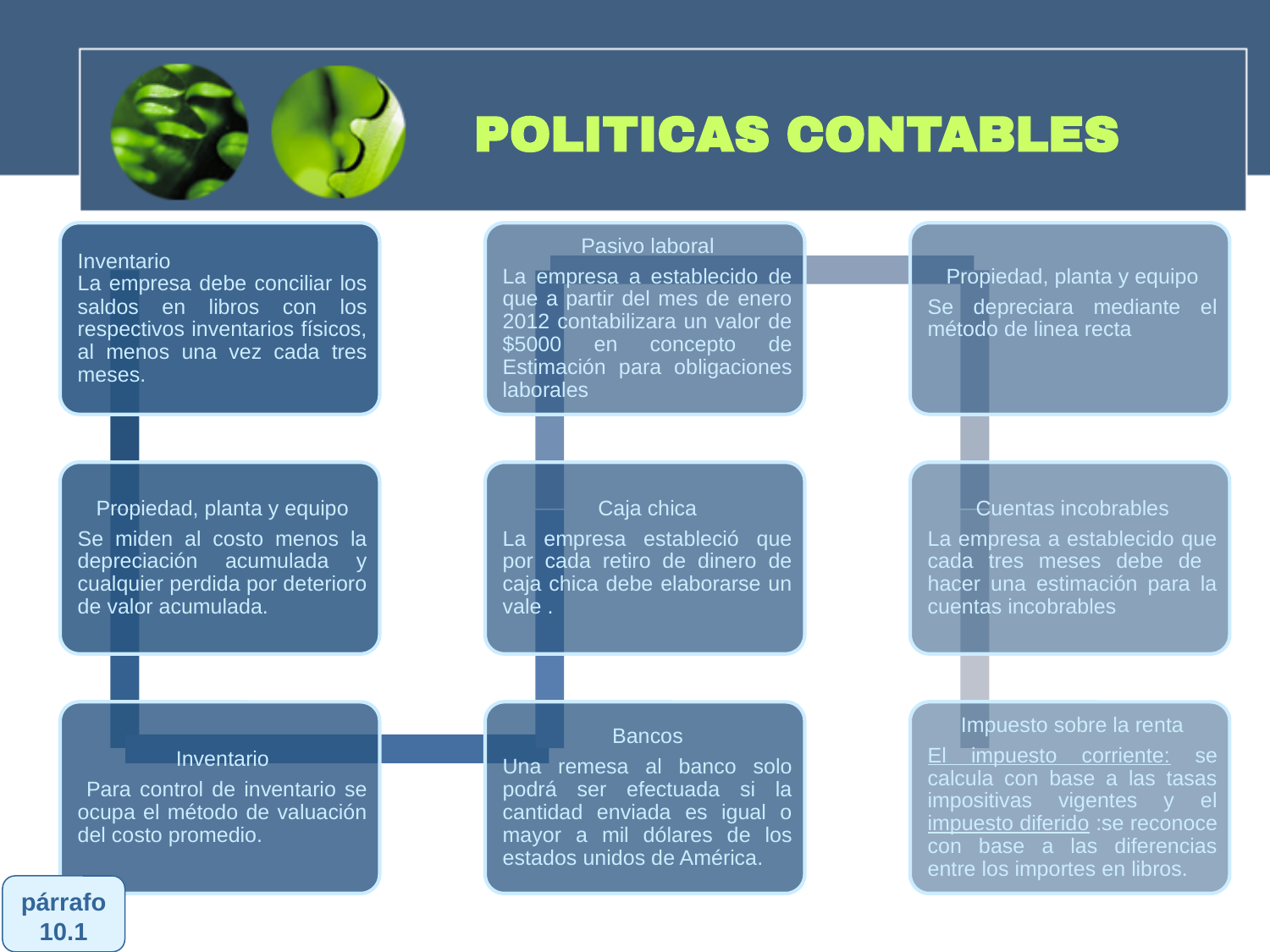

# POLITICAS CONTABLES
Inventario
La empresa debe conciliar los saldos en libros con los respectivos inventarios físicos, al menos una vez cada tres meses.
Propiedad, planta y equipo
Se miden al costo menos la depreciación acumulada y cualquier perdida por deterioro de valor acumulada.
Inventario
 Para control de inventario se ocupa el método de valuación del costo promedio.
Bancos
Una remesa al banco solo podrá ser efectuada si la cantidad enviada es igual o mayor a mil dólares de los estados unidos de América.
Caja chica
La empresa estableció que por cada retiro de dinero de caja chica debe elaborarse un vale .
Pasivo laboral
La empresa a establecido de que a partir del mes de enero 2012 contabilizara un valor de $5000 en concepto de Estimación para obligaciones laborales
Propiedad, planta y equipo
Se depreciara mediante el método de linea recta

Cuentas incobrables
La empresa a establecido que cada tres meses debe de  hacer una estimación para la cuentas incobrables
Impuesto sobre la renta
El impuesto corriente: se calcula con base a las tasas impositivas vigentes y el impuesto diferido :se reconoce con base a las diferencias entre los importes en libros.
párrafo
10.1